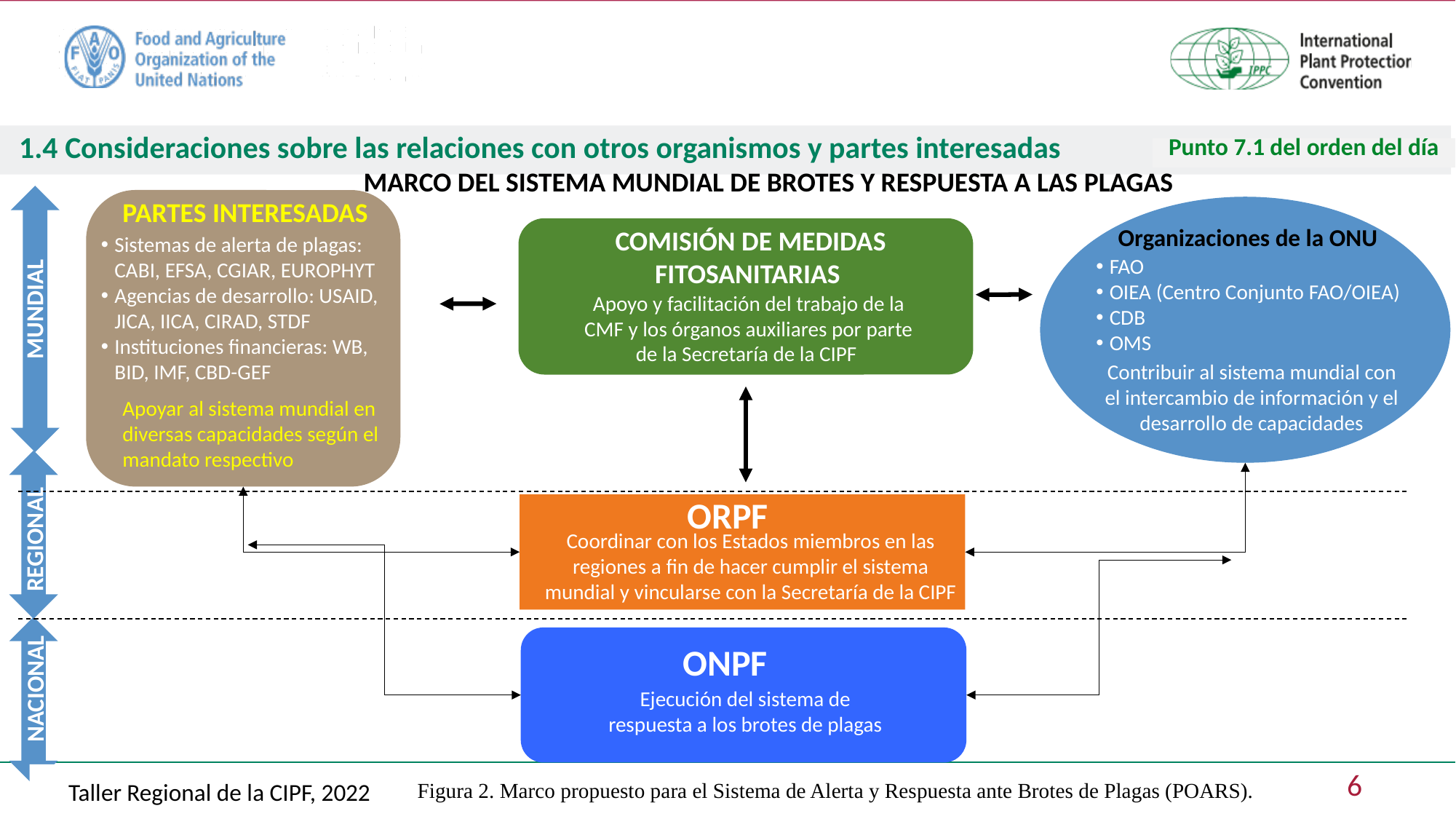

# 1.4 Consideraciones sobre las relaciones con otros organismos y partes interesadas

Punto 7.1 del orden del día

MARCO DEL SISTEMA MUNDIAL DE BROTES Y RESPUESTA A LAS PLAGAS

PARTES INTERESADAS

MUNDIAL

Organizaciones de la ONU
COMISIÓN DE MEDIDAS FITOSANITARIAS
Sistemas de alerta de plagas: CABI, EFSA, CGIAR, EUROPHYT
Agencias de desarrollo: USAID, JICA, IICA, CIRAD, STDF
Instituciones financieras: WB, BID, IMF, CBD-GEF
FAO
OIEA (Centro Conjunto FAO/OIEA)
CDB
OMS
Apoyo y facilitación del trabajo de la CMF y los órganos auxiliares por parte de la Secretaría de la CIPF
Contribuir al sistema mundial con el intercambio de información y el desarrollo de capacidades
Apoyar al sistema mundial en diversas capacidades según el mandato respectivo
REGIONAL

ORPF

Coordinar con los Estados miembros en las regiones a fin de hacer cumplir el sistema mundial y vincularse con la Secretaría de la CIPF
NACIONAL

ONPF
Ejecución del sistema de respuesta a los brotes de plagas
Taller Regional de la CIPF, 2022
Figura 2. Marco propuesto para el Sistema de Alerta y Respuesta ante Brotes de Plagas (POARS).